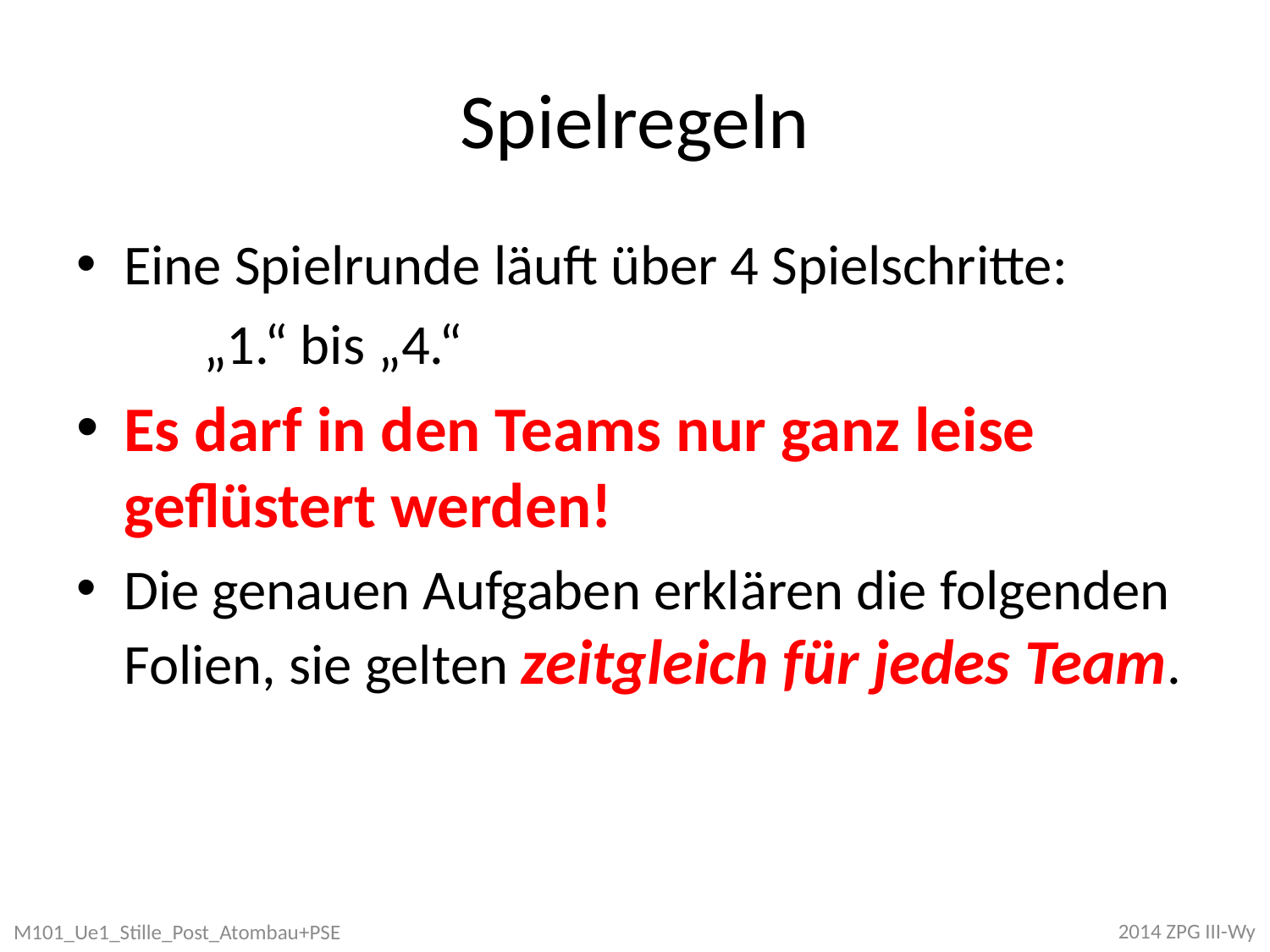

# Spielregeln
Eine Spielrunde läuft über 4 Spielschritte:
	„1.“ bis „4.“
Es darf in den Teams nur ganz leise geflüstert werden!
Die genauen Aufgaben erklären die folgenden Folien, sie gelten zeitgleich für jedes Team.
2014 ZPG III-Wy
M101_Ue1_Stille_Post_Atombau+PSE